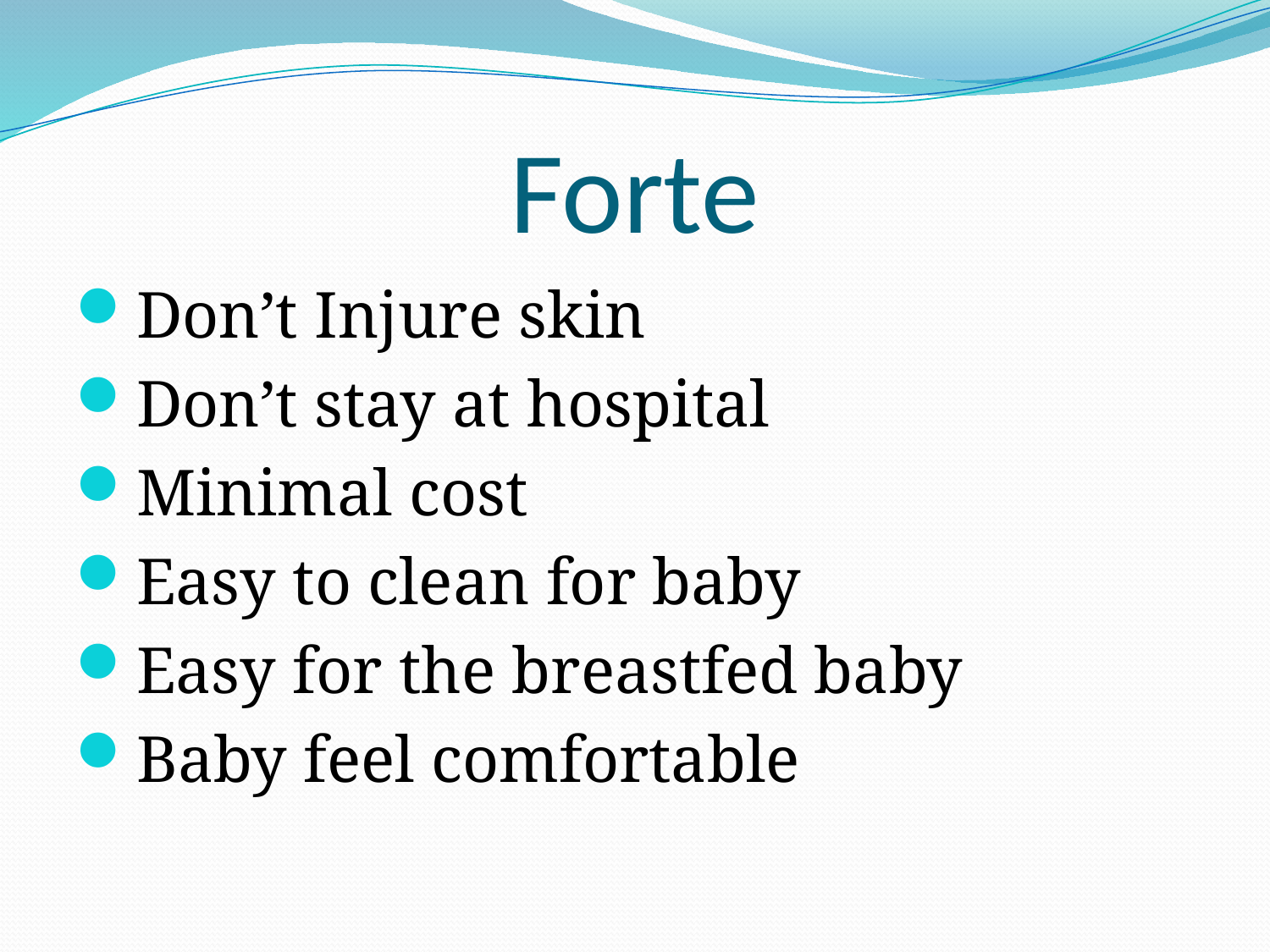

# Forte
Don’t Injure skin
Don’t stay at hospital
Minimal cost
Easy to clean for baby
Easy for the breastfed baby
Baby feel comfortable